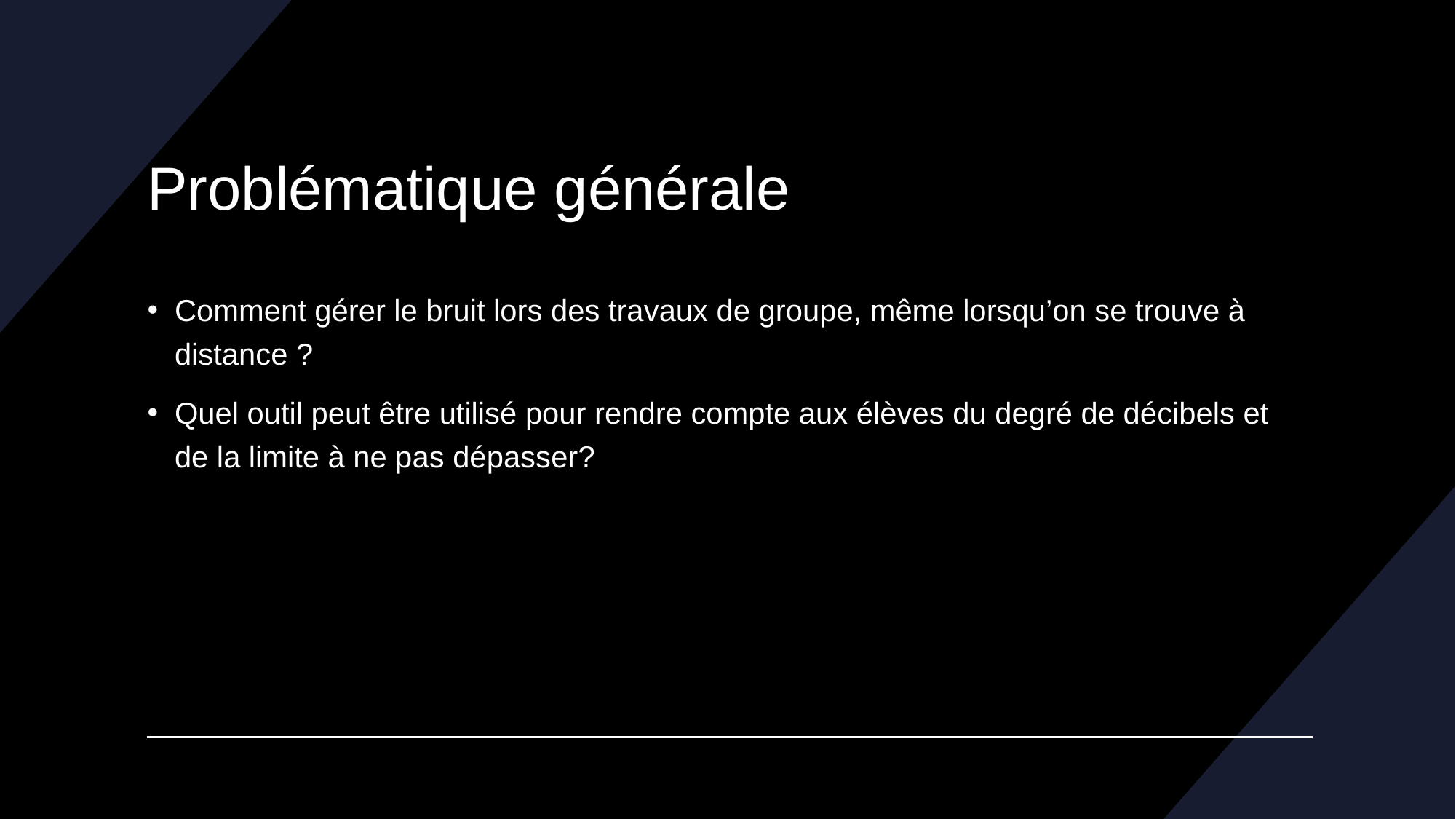

# Problématique générale
Comment gérer le bruit lors des travaux de groupe, même lorsqu’on se trouve à distance ?
Quel outil peut être utilisé pour rendre compte aux élèves du degré de décibels et de la limite à ne pas dépasser?